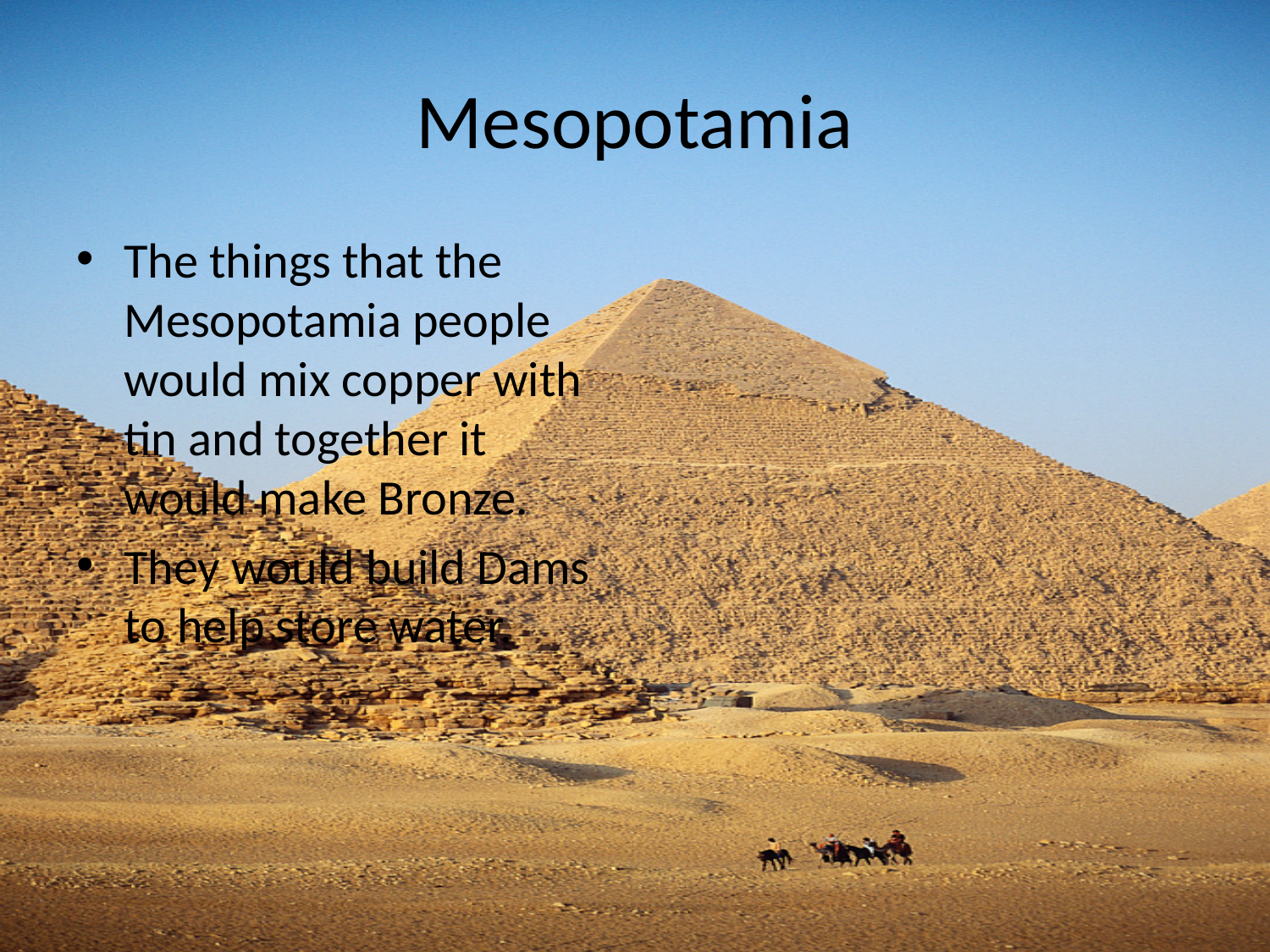

# Mesopotamia
The things that the Mesopotamia people would mix copper with tin and together it would make Bronze.
They would build Dams to help store water.